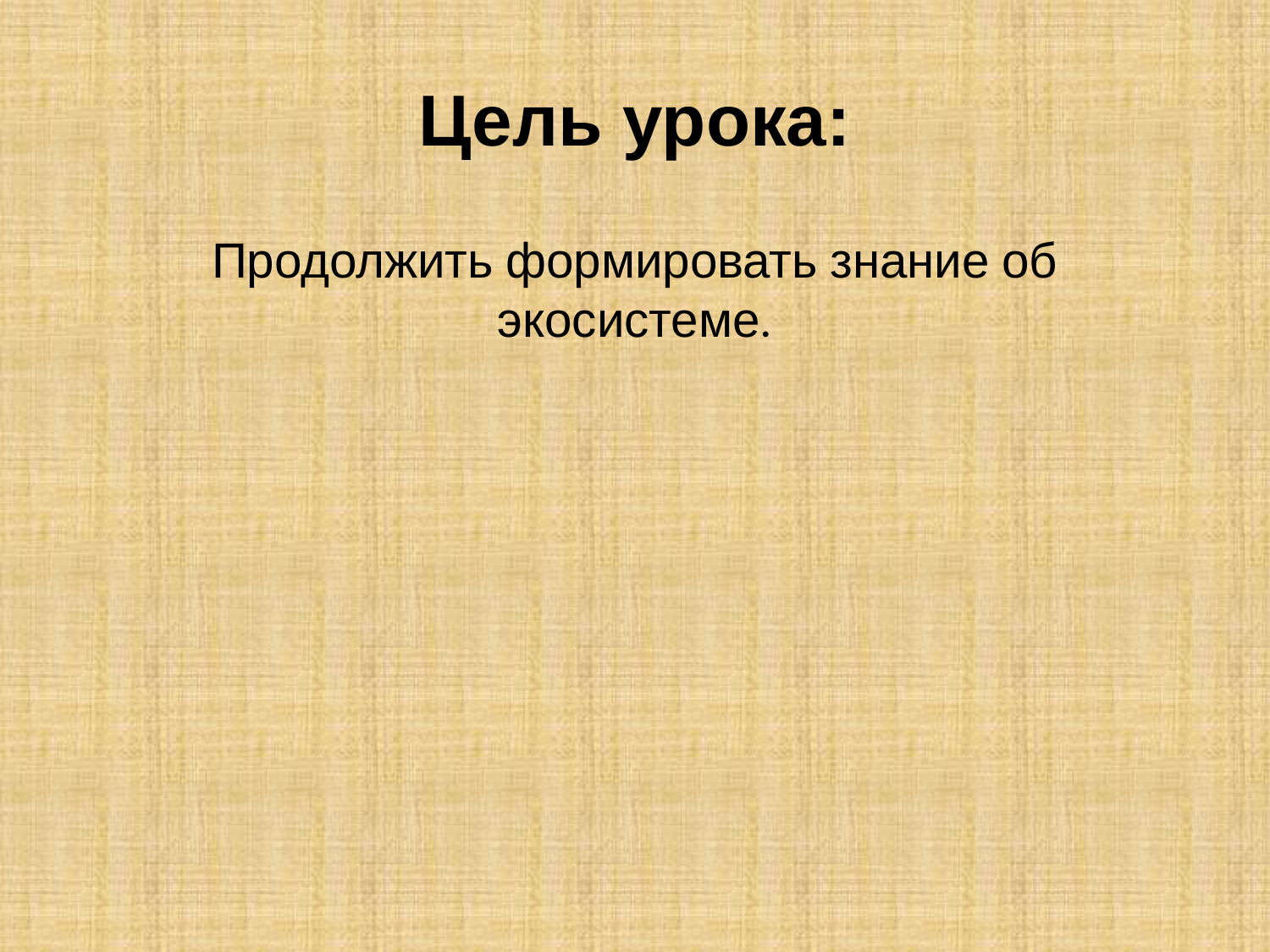

# Цель урока:
Продолжить формировать знание об экосистеме.